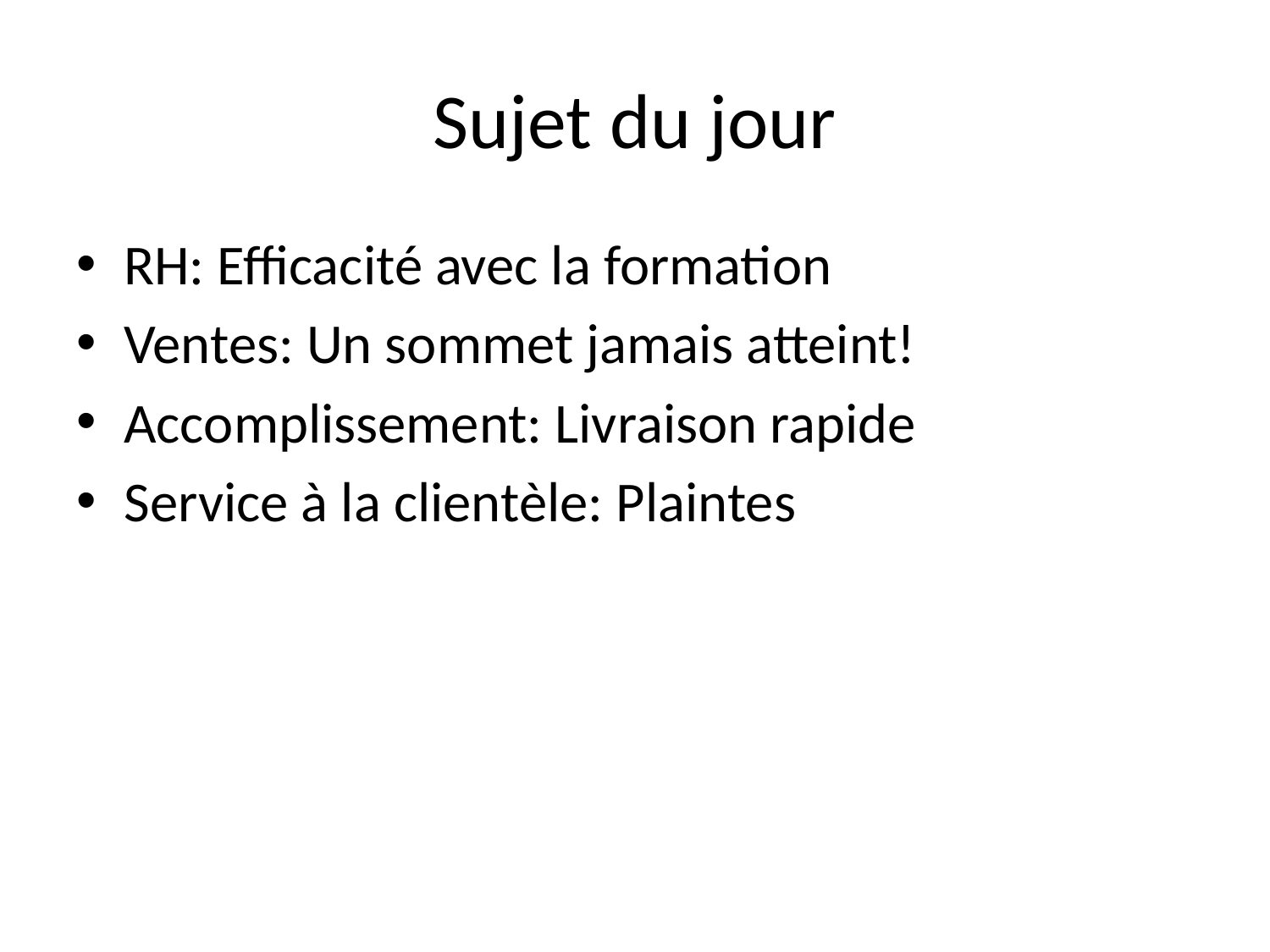

# Sujet du jour
RH: Efficacité avec la formation
Ventes: Un sommet jamais atteint!
Accomplissement: Livraison rapide
Service à la clientèle: Plaintes